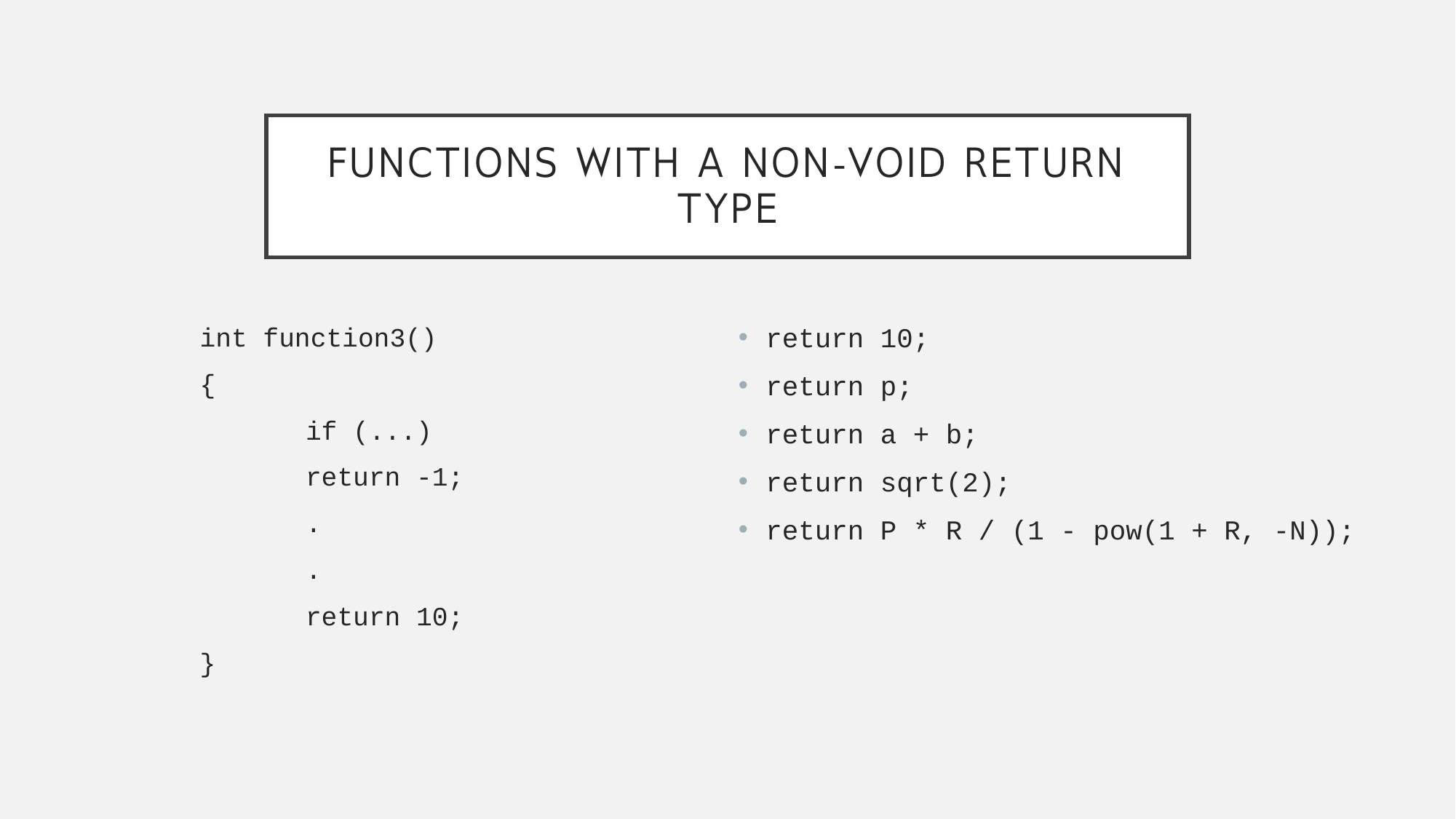

# Functions With a Non-Void Return type
int function3()
{
	if (...)
		return -1;
	.
	.
	return 10;
}
return 10;
return p;
return a + b;
return sqrt(2);
return P * R / (1 - pow(1 + R, -N));